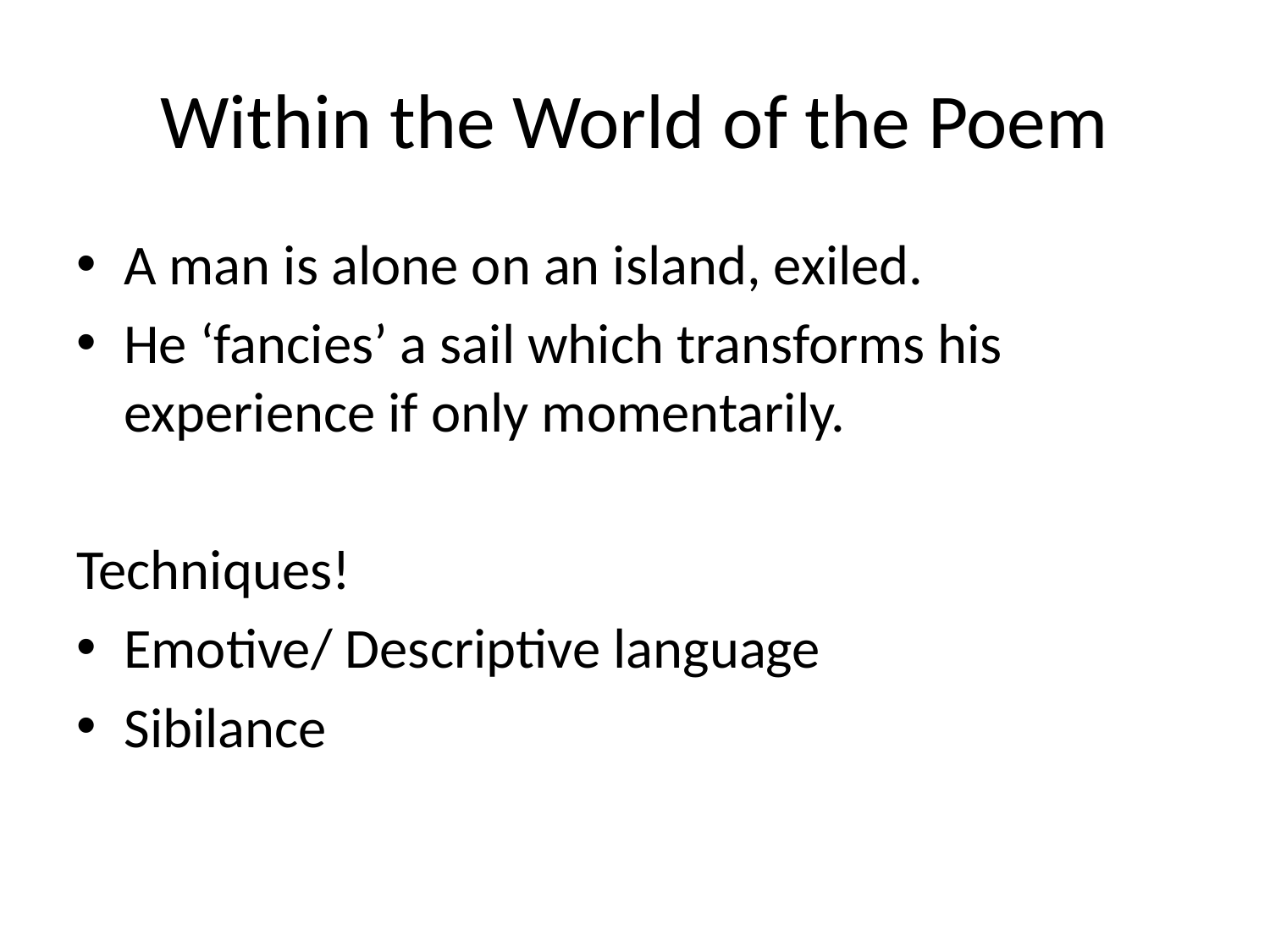

# Within the World of the Poem
A man is alone on an island, exiled.
He ‘fancies’ a sail which transforms his experience if only momentarily.

Techniques!
Emotive/ Descriptive language
Sibilance